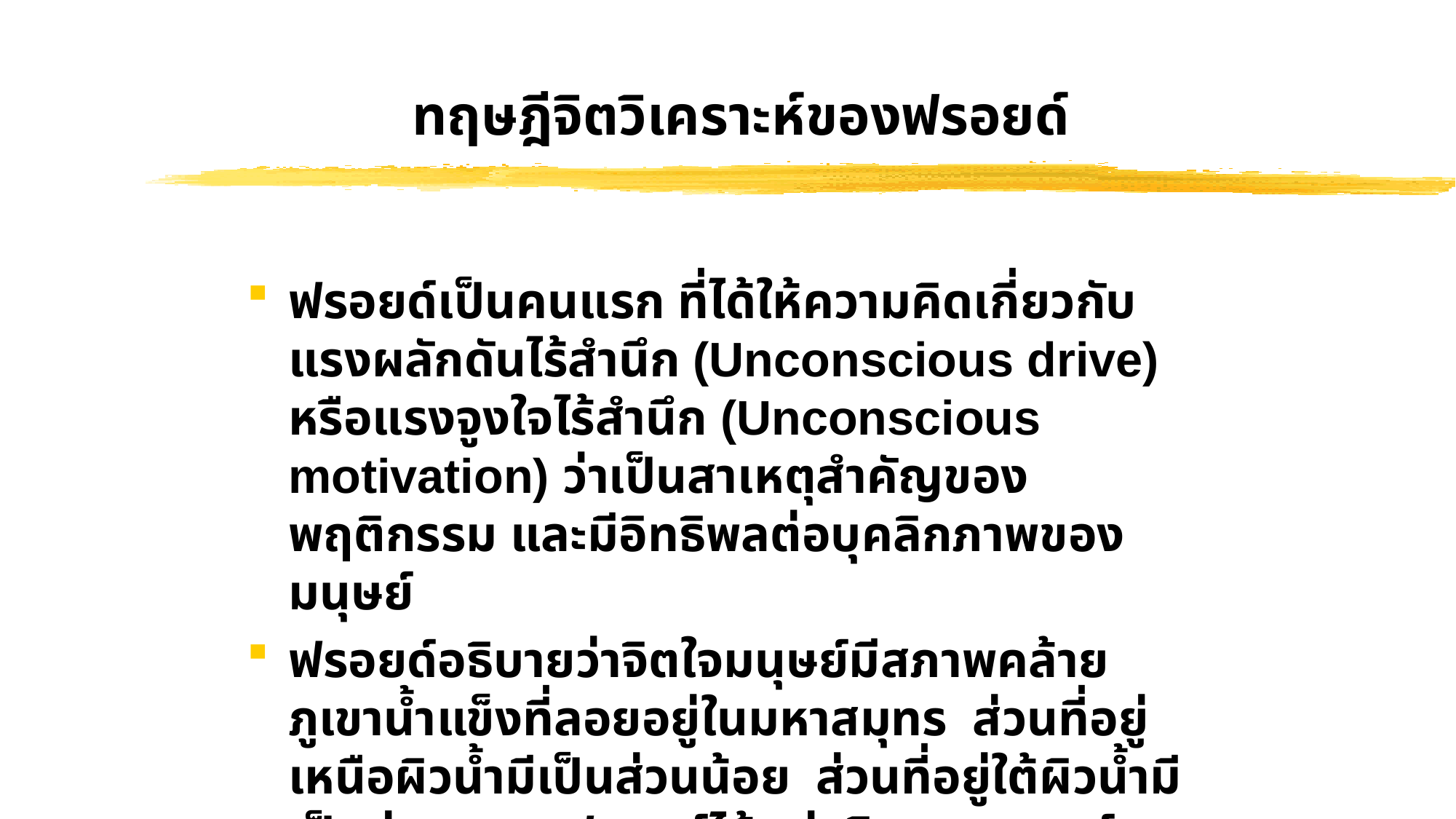

# ทฤษฎีจิตวิเคราะห์ของฟรอยด์
ฟรอยด์เป็นคนแรก ที่ได้ให้ความคิดเกี่ยวกับแรงผลักดันไร้สำนึก (Unconscious drive) หรือแรงจูงใจไร้สำนึก (Unconscious motivation) ว่าเป็นสาเหตุสำคัญของพฤติกรรม และมีอิทธิพลต่อบุคลิกภาพของมนุษย์
ฟรอยด์อธิบายว่าจิตใจมนุษย์มีสภาพคล้ายภูเขาน้ำแข็งที่ลอยอยู่ในมหาสมุทร  ส่วนที่อยู่เหนือผิวน้ำมีเป็นส่วนน้อย  ส่วนที่อยู่ใต้ผิวน้ำมีเป็นส่วนมาก  ฟรอยด์ได้แบ่งจิตของมนุษย์ออกเป็น 3 ระดับ คือ